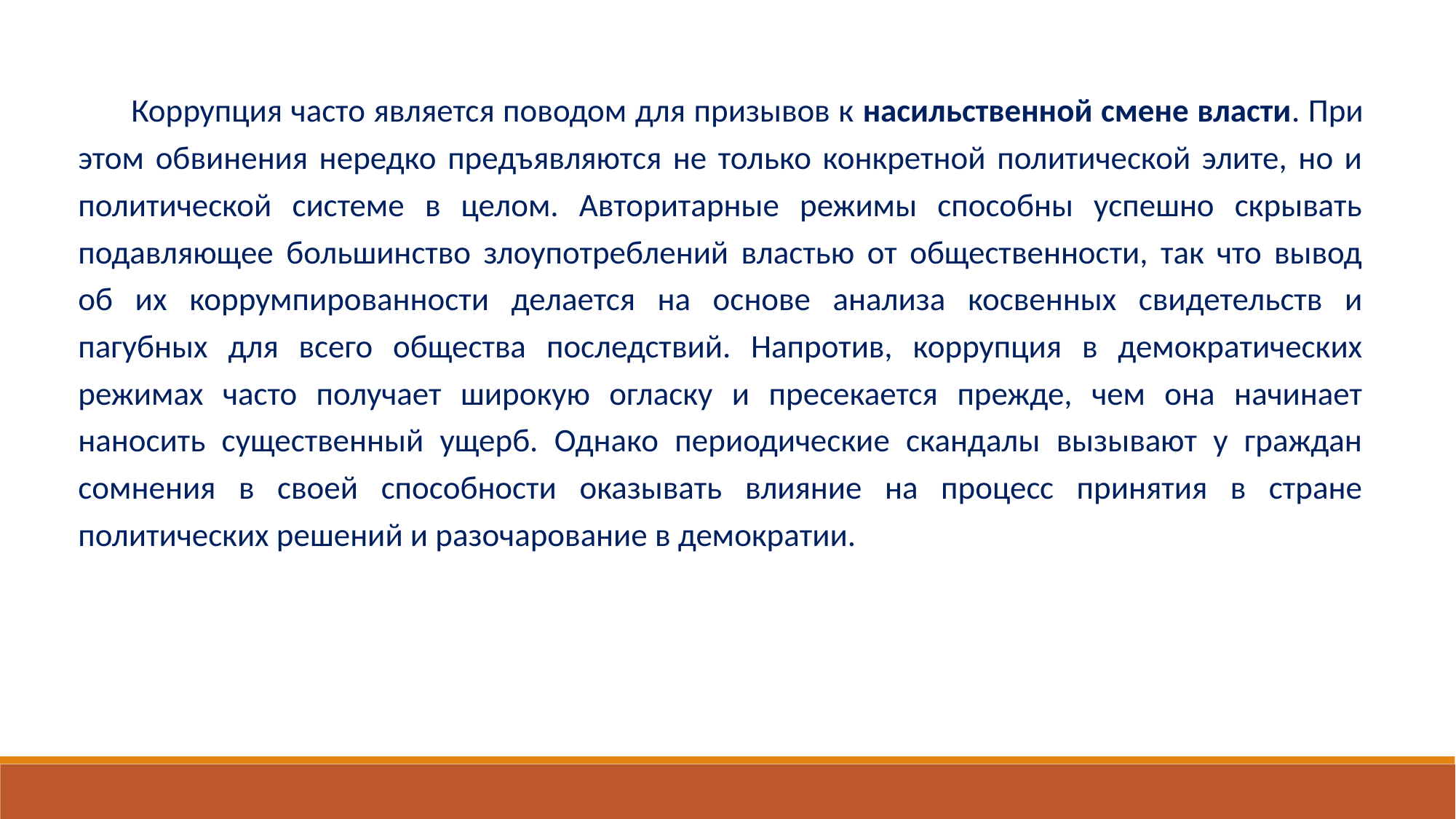

Коррупция часто является поводом для призывов к насильственной смене власти. При этом обвинения нередко предъявляются не только конкретной политической элите, но и политической системе в целом. Авторитарные режимы способны успешно скрывать подавляющее большинство злоупотреблений властью от общественности, так что вывод об их коррумпированности делается на основе анализа косвенных свидетельств и пагубных для всего общества последствий. Напротив, коррупция в демократических режимах часто получает широкую огласку и пресекается прежде, чем она начинает наносить существенный ущерб. Однако периодические скандалы вызывают у граждан сомнения в своей способности оказывать влияние на процесс принятия в стране политических решений и разочарование в демократии.